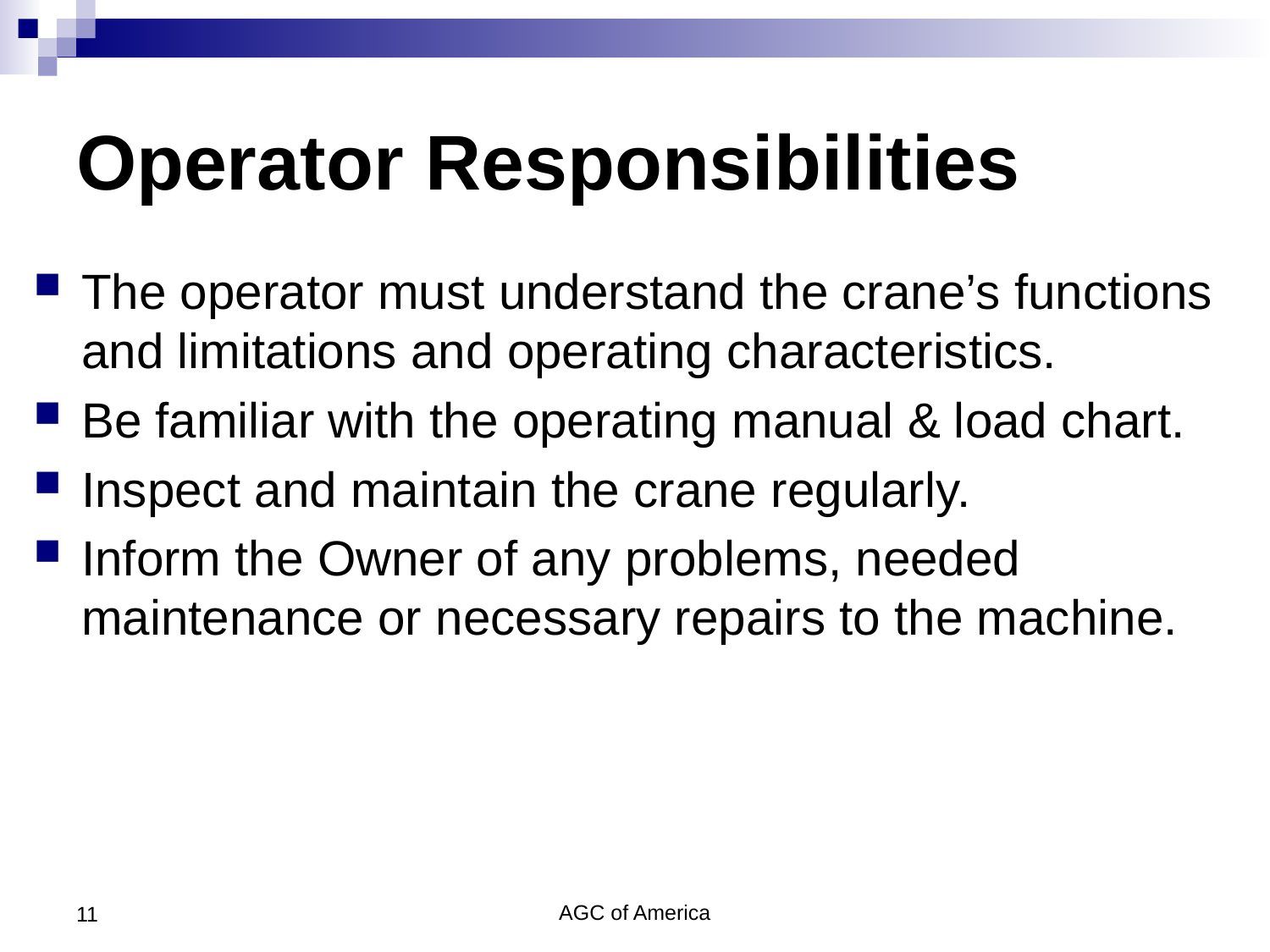

# Operator Responsibilities
The operator must understand the crane’s functions and limitations and operating characteristics.
Be familiar with the operating manual & load chart.
Inspect and maintain the crane regularly.
Inform the Owner of any problems, needed maintenance or necessary repairs to the machine.
11
AGC of America